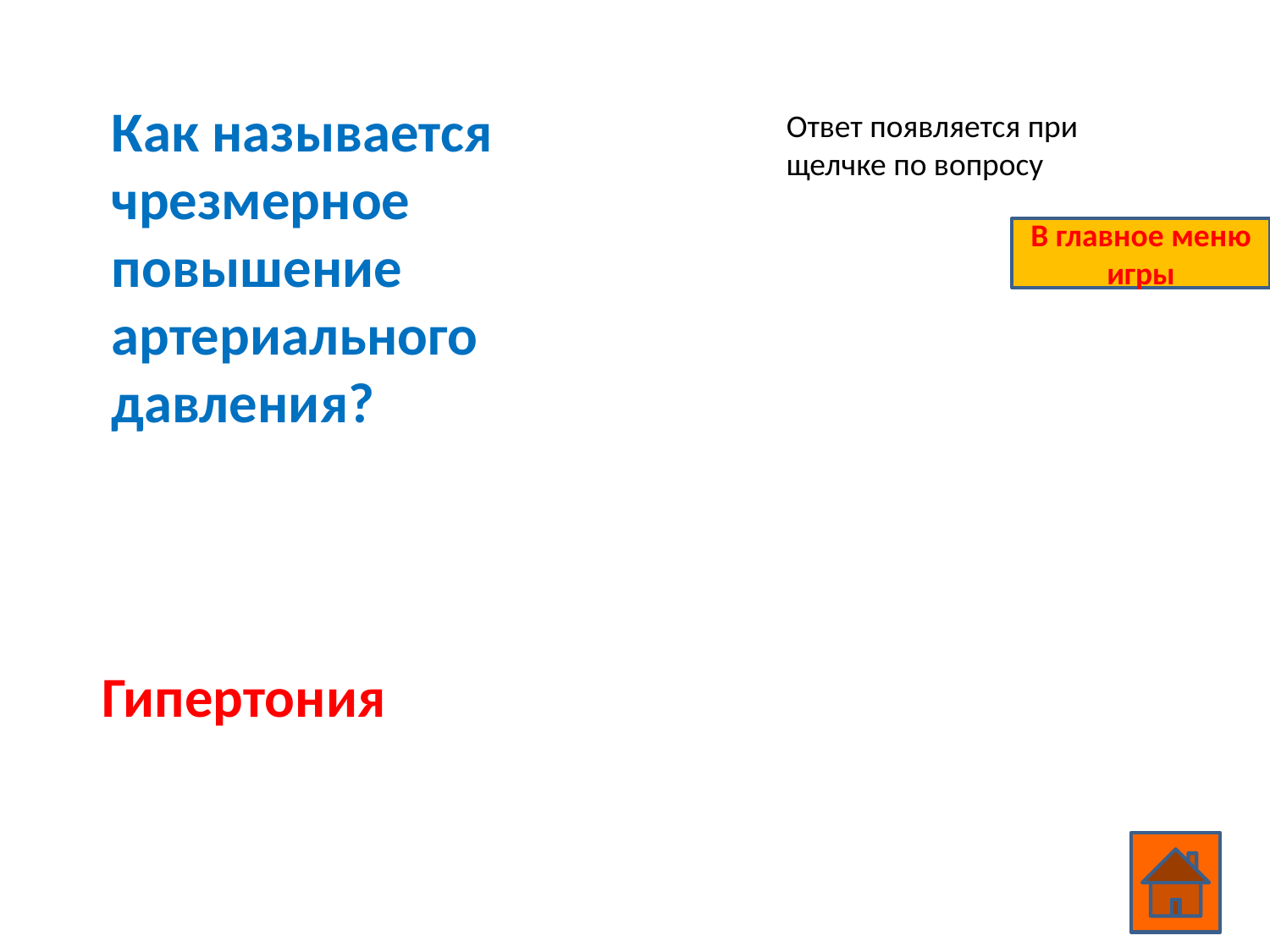

Как называется чрезмерное повышение артериального давления?
Ответ появляется при щелчке по вопросу
В главное меню игры
Гипертония